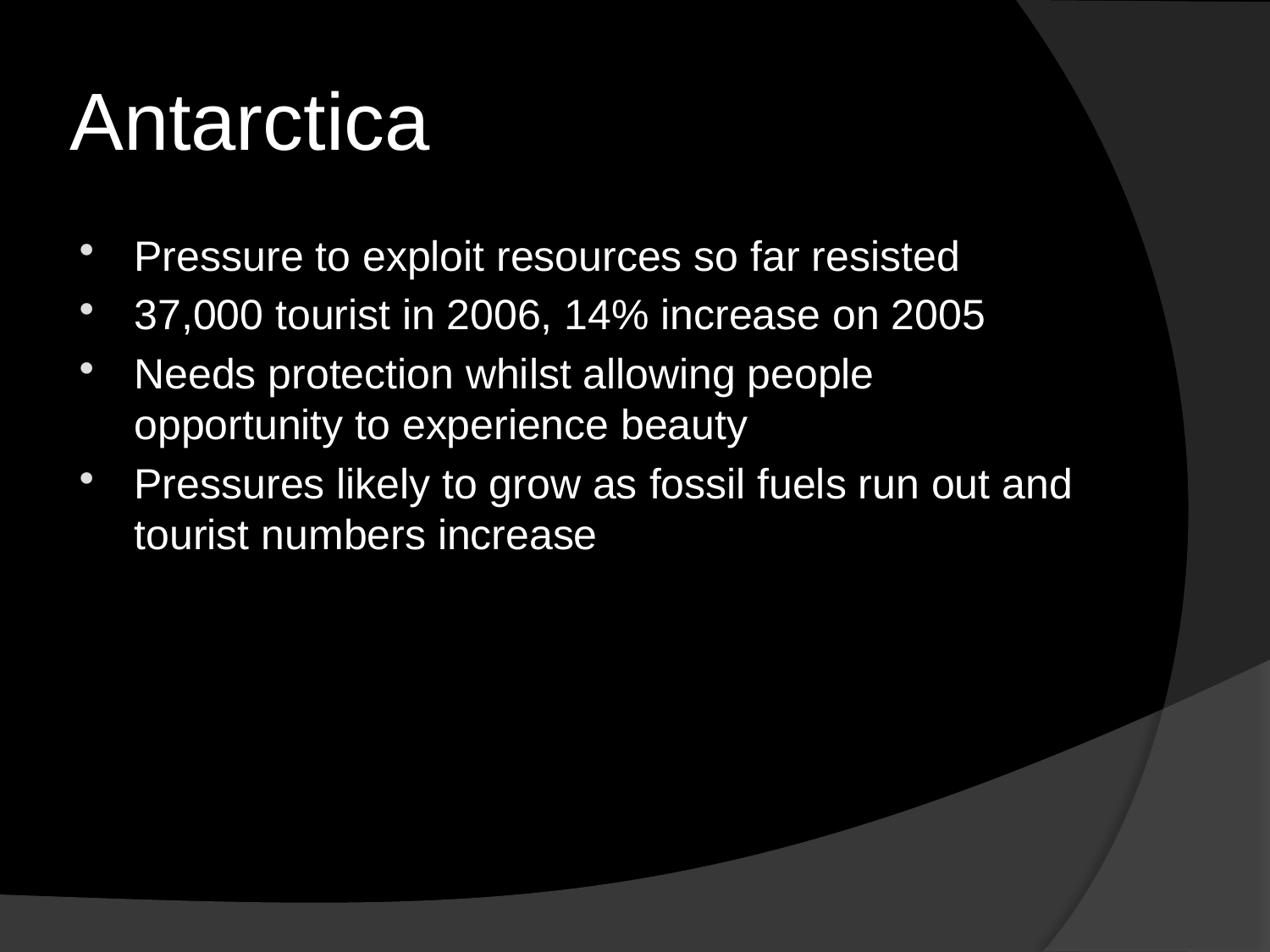

# Antarctica
Pressure to exploit resources so far resisted
37,000 tourist in 2006, 14% increase on 2005
Needs protection whilst allowing people opportunity to experience beauty
Pressures likely to grow as fossil fuels run out and tourist numbers increase